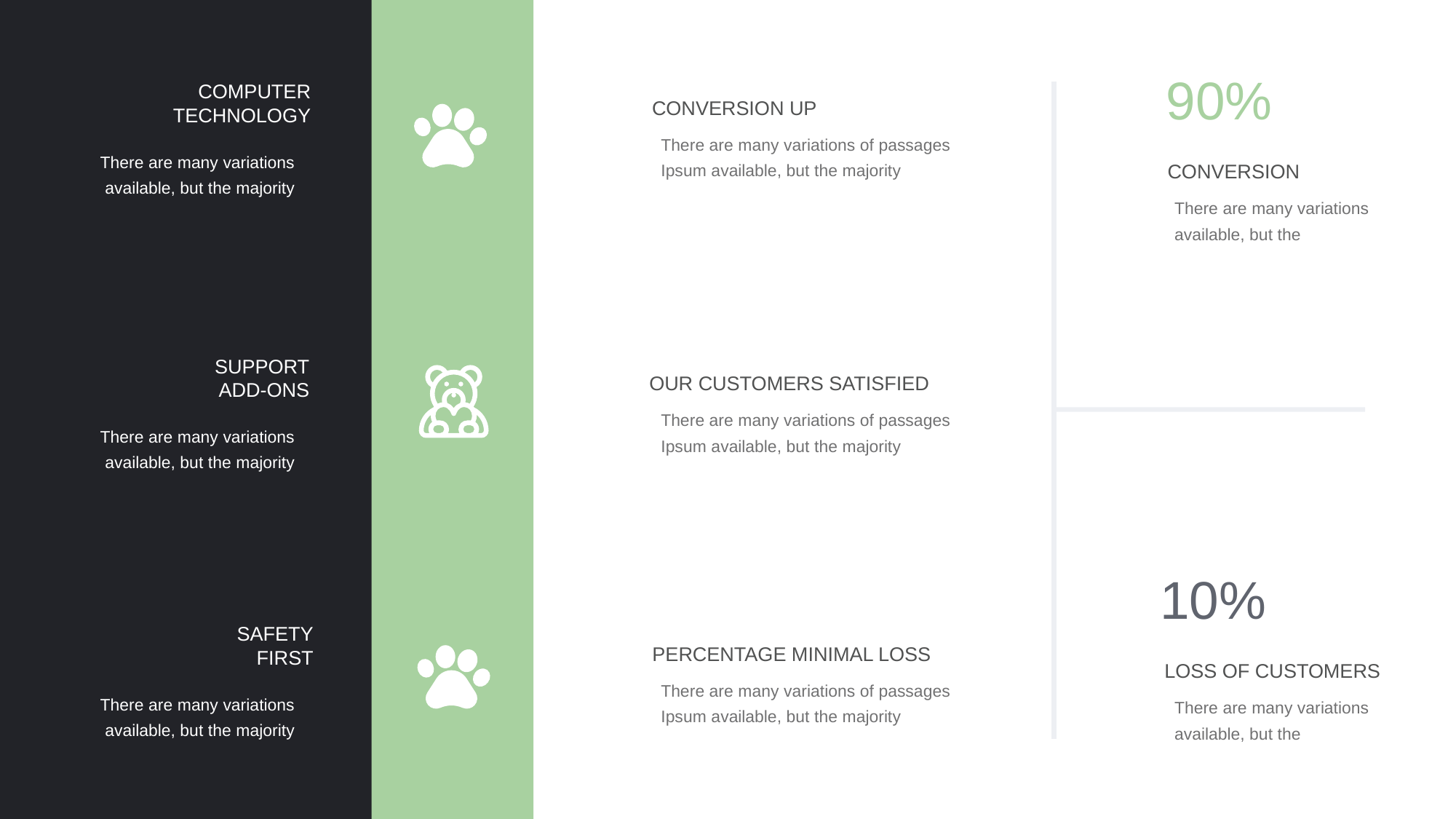

90%
COMPUTER
TECHNOLOGY

conversion UP

There are many variations of passages
Ipsum available, but the majority
There are many variations
available, but the majority
conversion
There are many variations
available, but the
Support
add-ons

Our customers satisfied
There are many variations of passages
Ipsum available, but the majority

There are many variations
available, but the majority
10%
Safety
first
Percentage minimal loss

Loss of customers
There are many variations of passages
Ipsum available, but the majority
There are many variations
available, but the majority
There are many variations
available, but the